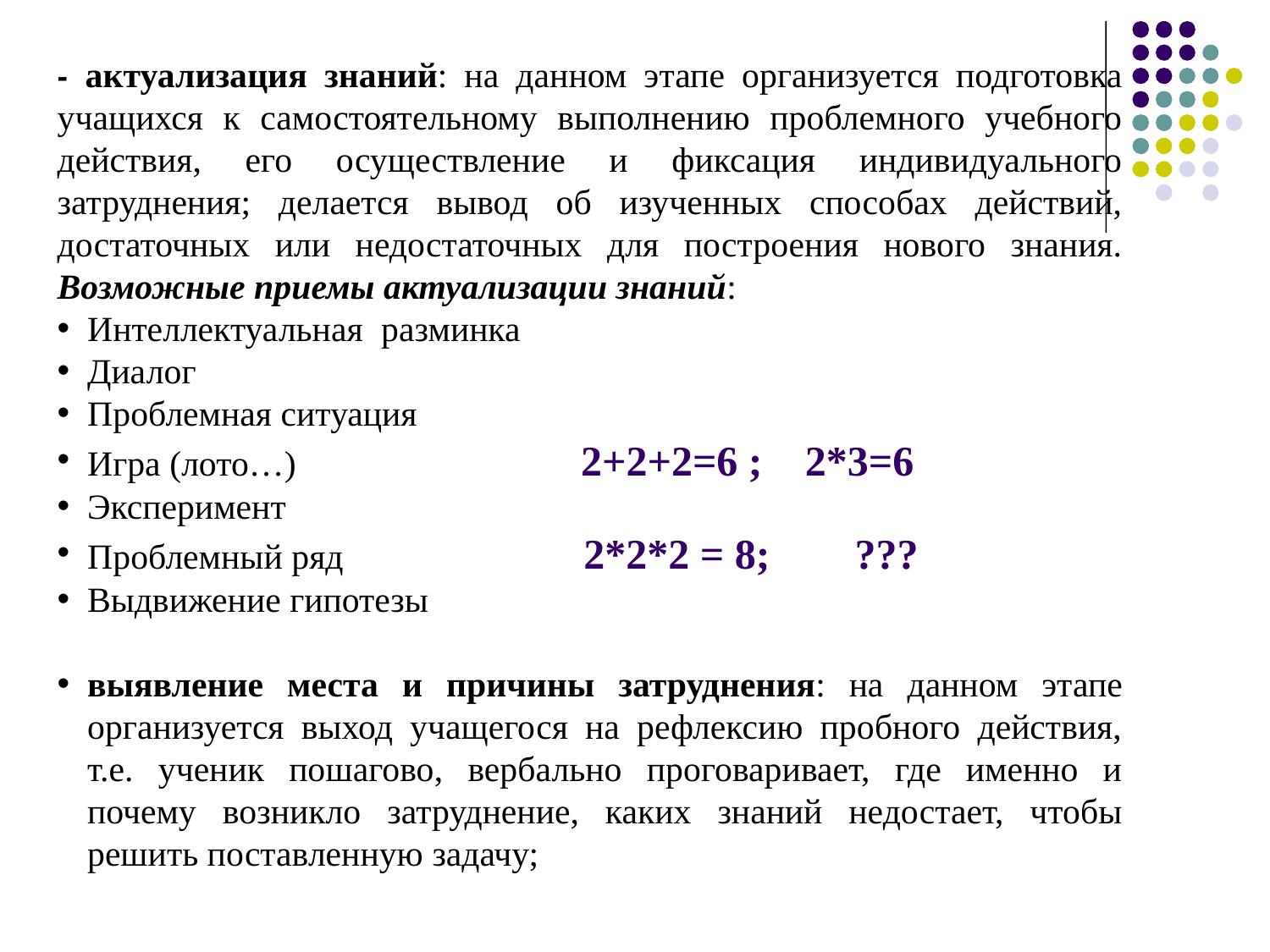

- актуализация знаний: на данном этапе организуется подготовка учащихся к самостоятельному выполнению проблемного учебного действия, его осуществление и фиксация индивидуального затруднения; делается вывод об изученных способах действий, достаточных или недостаточных для построения нового знания. Возможные приемы актуализации знаний:
Интеллектуальная  разминка
Диалог
Проблемная ситуация
Игра (лото…)                                2+2+2=6 ;    2*3=6
Эксперимент
Проблемный ряд                           2*2*2 = 8;        ???
Выдвижение гипотезы

выявление места и причины затруднения: на данном этапе организуется выход учащегося на рефлексию пробного действия, т.е. ученик пошагово, вербально проговаривает, где именно и почему возникло затруднение, каких знаний недостает, чтобы решить поставленную задачу;